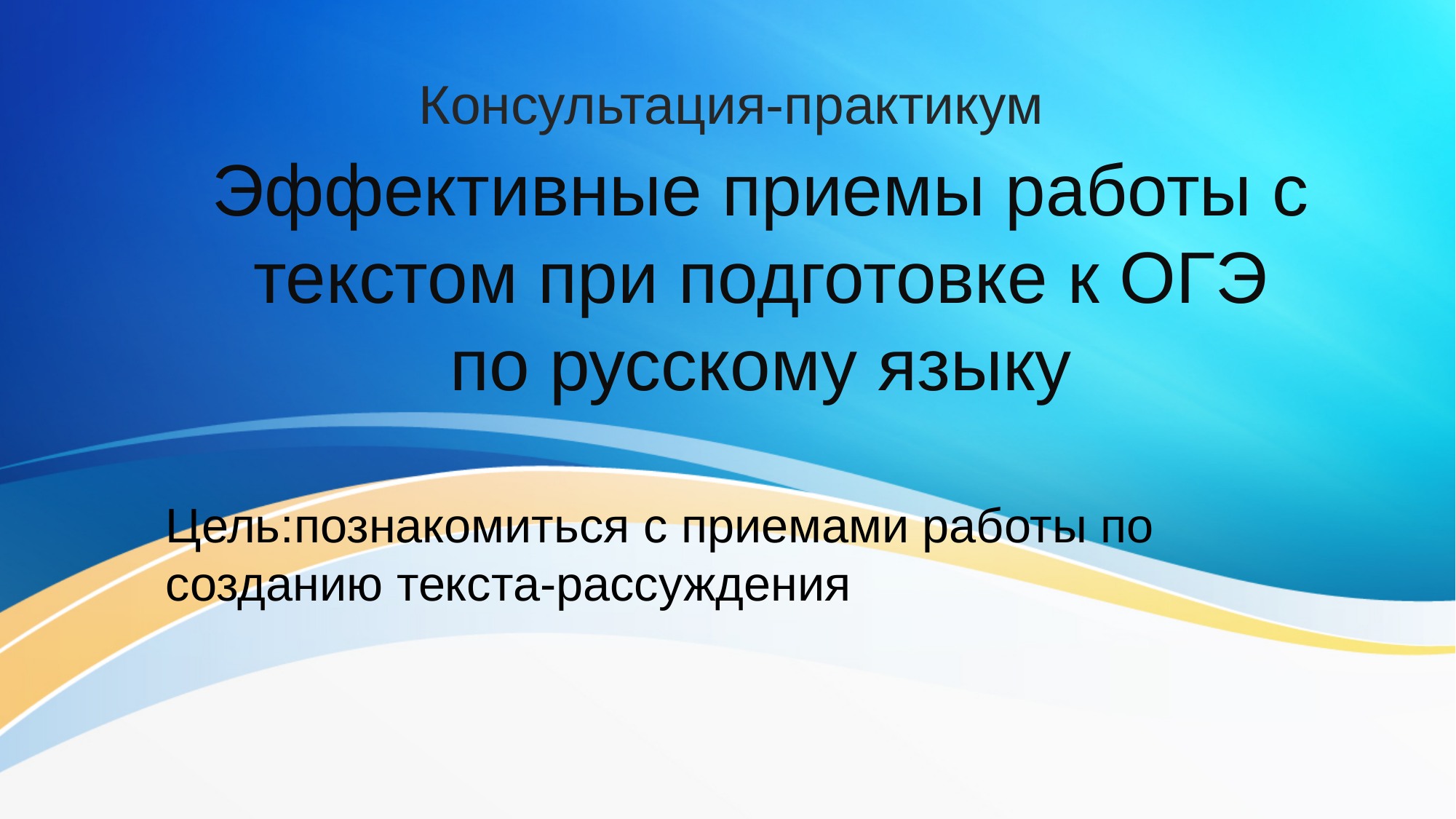

# Консультация-практикум
Эффективные приемы работы с текстом при подготовке к ОГЭ по русскому языку
Цель:познакомиться с приемами работы по созданию текста-рассуждения